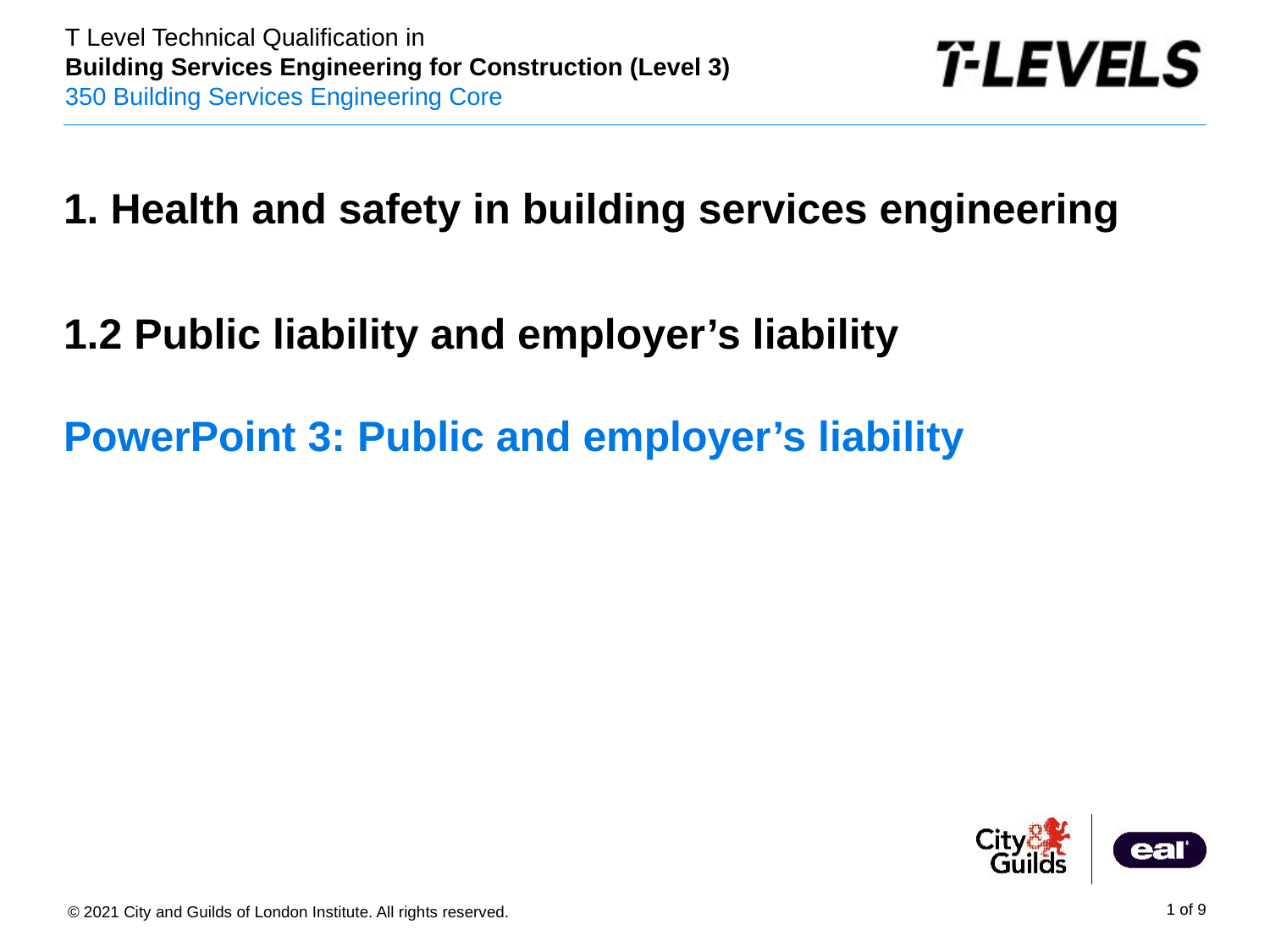

1. Health and safety in building services engineering

1.2 Public liability and employer’s liability
# PowerPoint 3: Public and employer’s liability